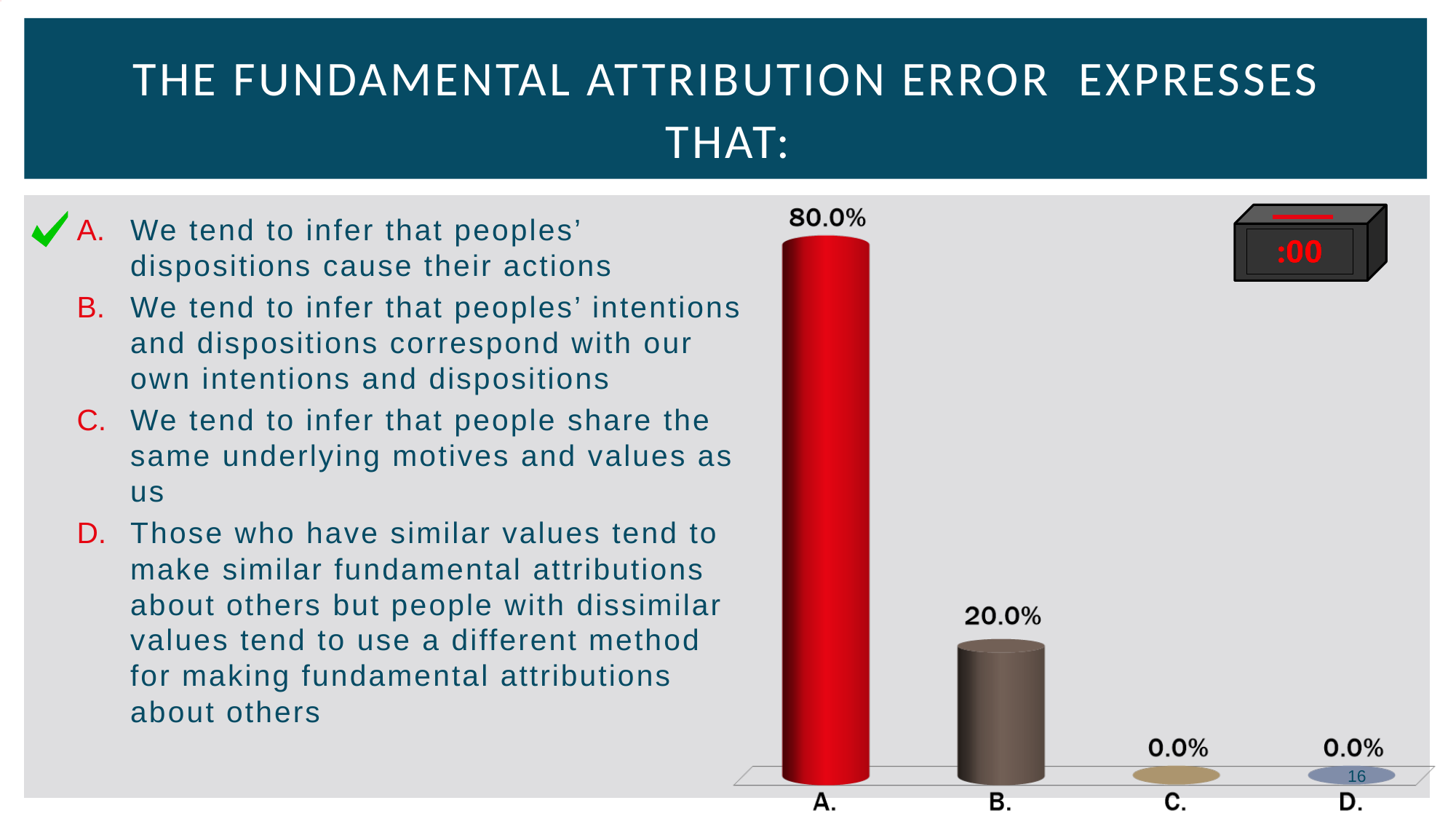

# The fundamental attribution error  expresses that:

We tend to infer that peoples’ dispositions cause their actions
We tend to infer that peoples’ intentions and dispositions correspond with our own intentions and dispositions
We tend to infer that people share the same underlying motives and values as us
Those who have similar values tend to make similar fundamental attributions about others but people with dissimilar values tend to use a different method for making fundamental attributions about others

16